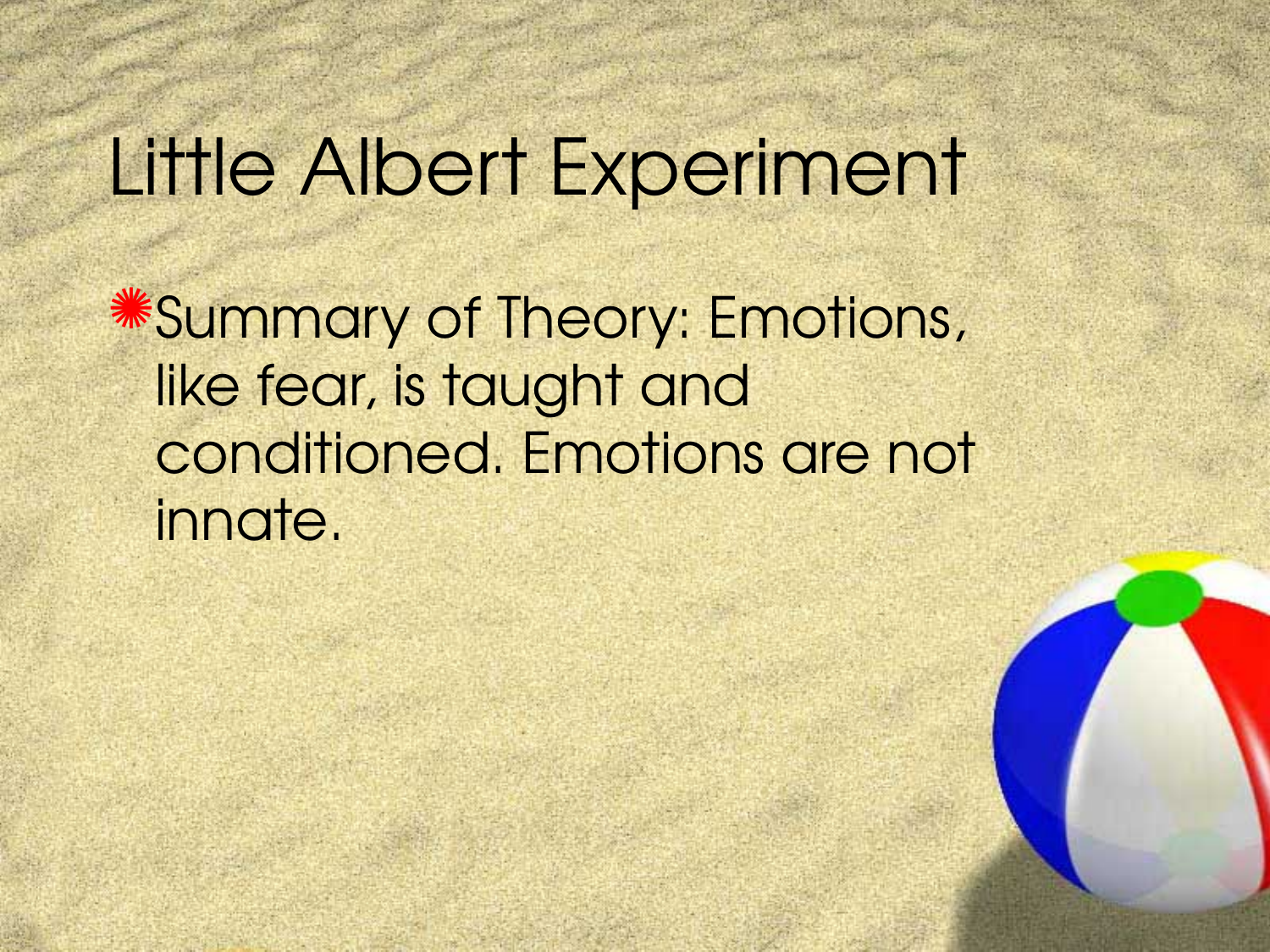

# Little Albert Experiment
Summary of Theory: Emotions, like fear, is taught and conditioned. Emotions are not innate.